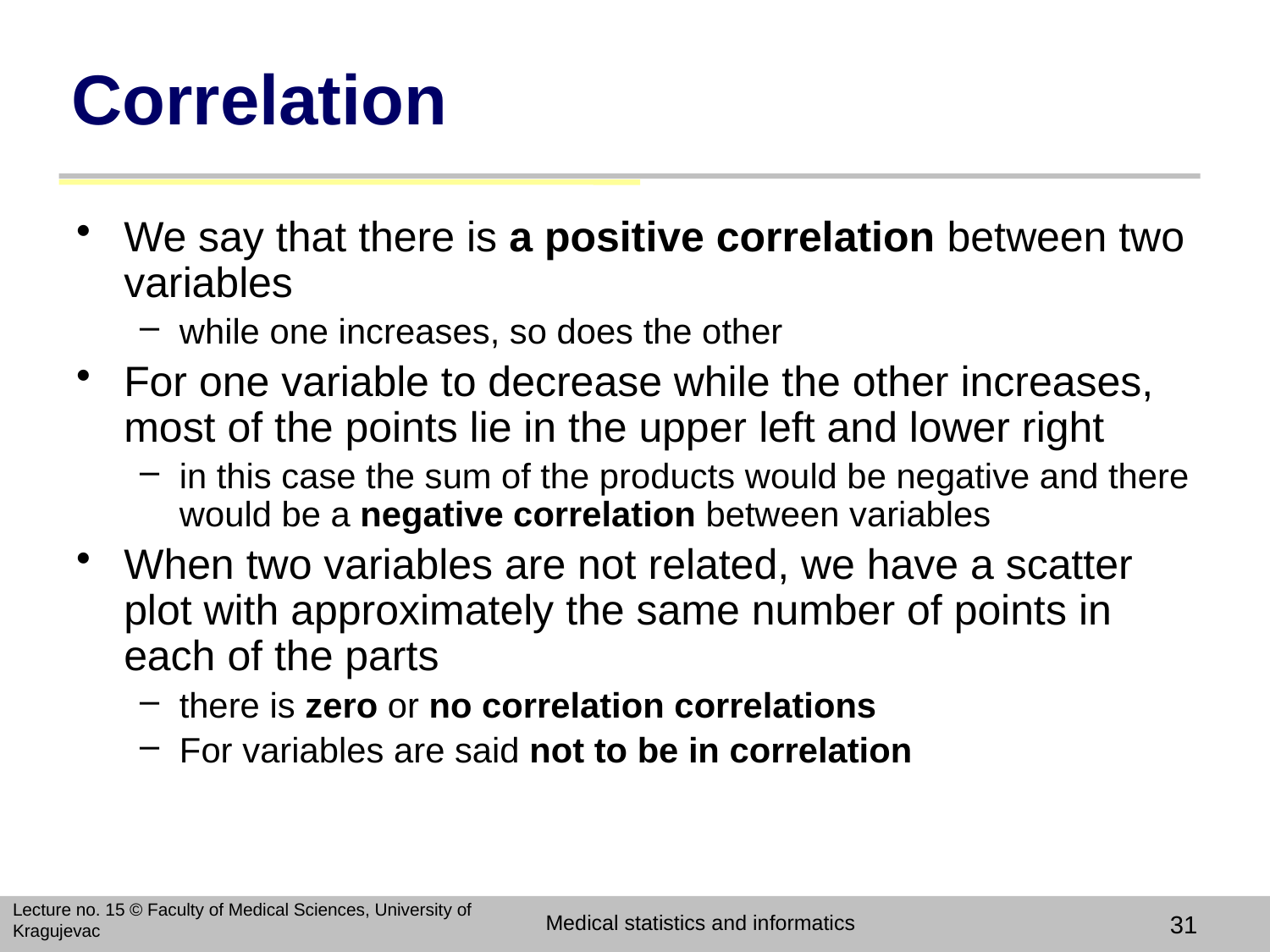

# Correlation
We say that there is a positive correlation between two variables
while one increases, so does the other
For one variable to decrease while the other increases, most of the points lie in the upper left and lower right
in this case the sum of the products would be negative and there would be a negative correlation between variables
When two variables are not related, we have a scatter plot with approximately the same number of points in each of the parts
there is zero or no correlation correlations
For variables are said not to be in correlation
Lecture no. 15 © Faculty of Medical Sciences, University of Kragujevac
Medical statistics and informatics
31